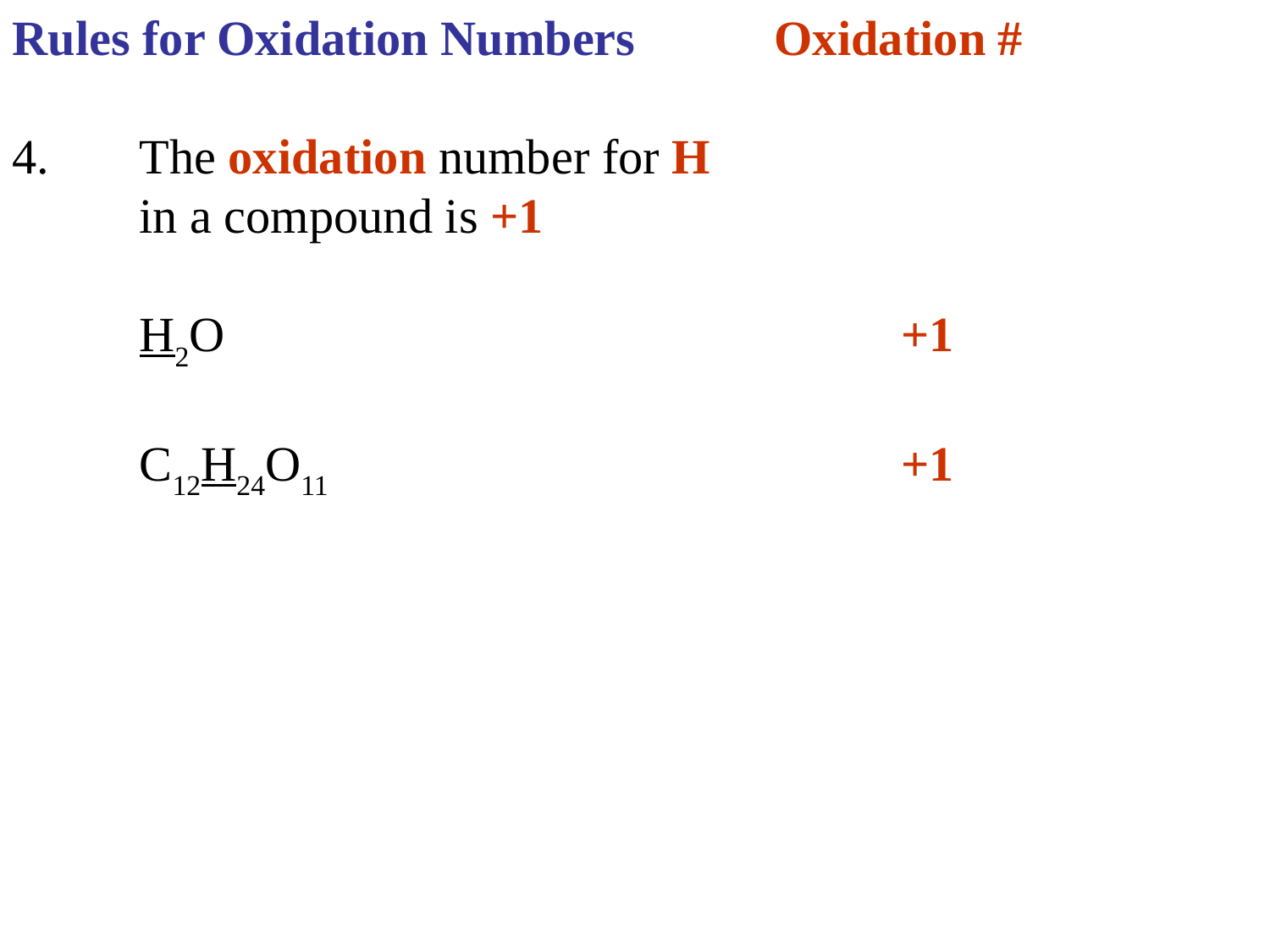

Rules for Oxidation Numbers		Oxidation #

4.	The oxidation number for H
	in a compound is +1

	H2O						+1

	C12H24O11					+1